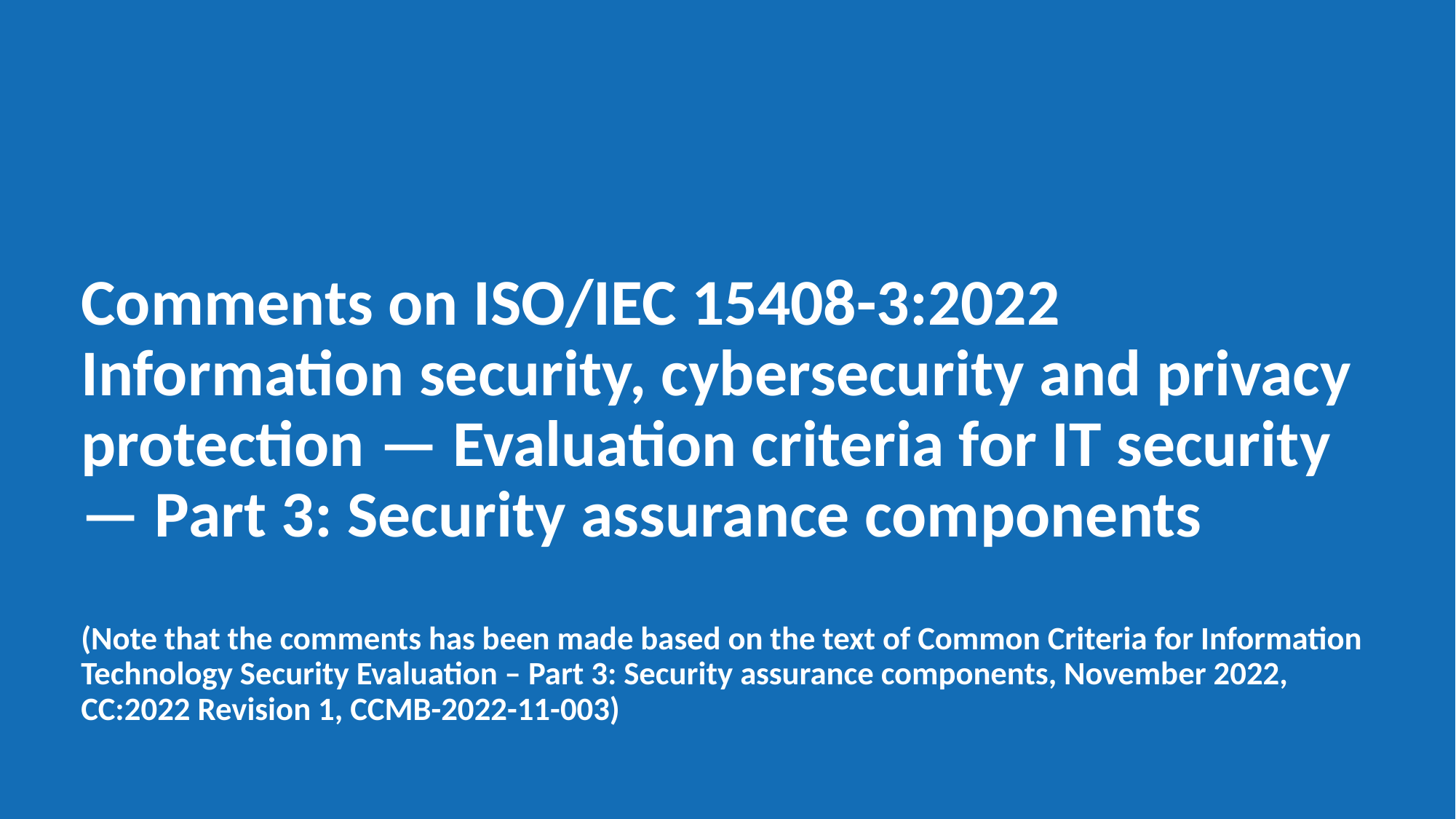

# Comments on ISO/IEC 15408-3:2022 Information security, cybersecurity and privacy protection — Evaluation criteria for IT security — Part 3: Security assurance components (Note that the comments has been made based on the text of Common Criteria for Information Technology Security Evaluation – Part 3: Security assurance components, November 2022, CC:2022 Revision 1, CCMB-2022-11-003)